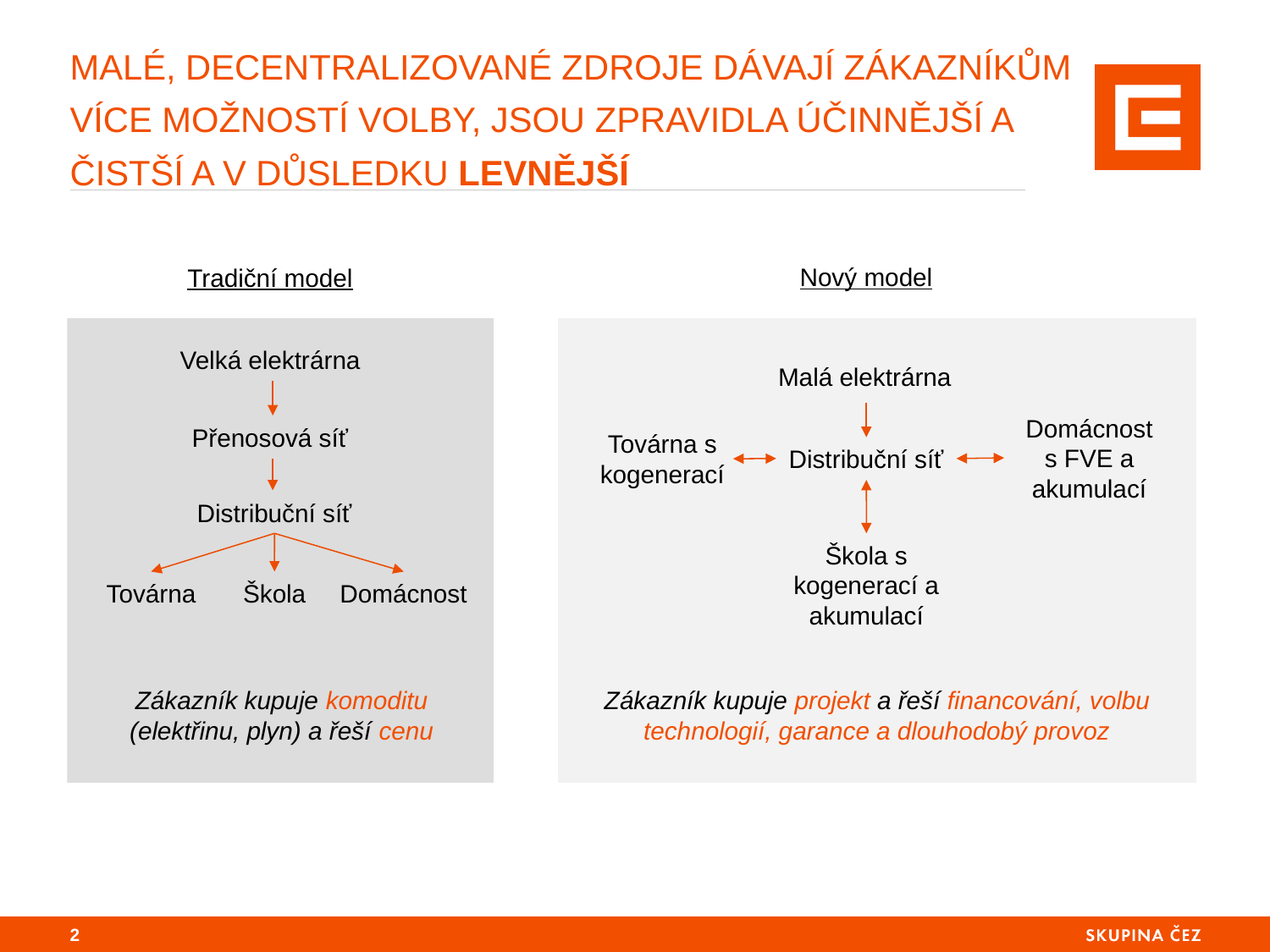

# MALÉ, DECENTRALIZOVANÉ ZDROJE DÁVAJÍ ZÁKAZNÍKŮM VÍCE MOŽNOSTÍ VOLBY, JSOU ZPRAVIDLA ÚČINNĚJŠÍ A ČISTŠÍ A V DŮSLEDKU LEVNĚJŠÍ
Nový model
Tradiční model

Velká elektrárna
Malá elektrárna
Domácnost s FVE a akumulací
Přenosová síť
Továrna s kogenerací
Distribuční síť
Distribuční síť
Škola s kogenerací a akumulací
Továrna
Škola
Domácnost
Zákazník kupuje komoditu (elektřinu, plyn) a řeší cenu
Zákazník kupuje projekt a řeší financování, volbu technologií, garance a dlouhodobý provoz
2